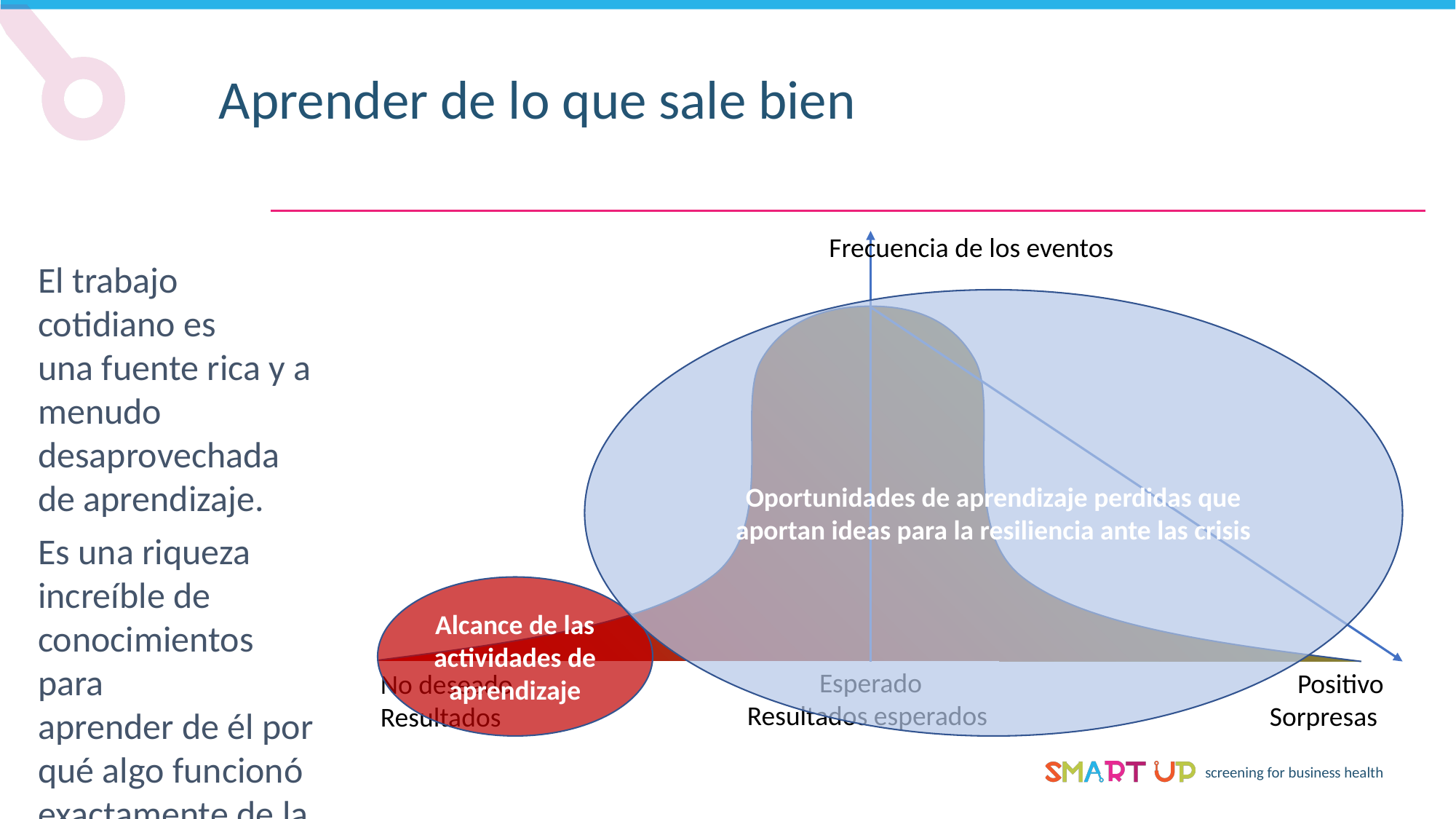

Aprender de lo que sale bien
Frecuencia de los eventos
El trabajo cotidiano es
una fuente rica y a menudo desaprovechada
de aprendizaje.
Es una riqueza increíble de conocimientos para
aprender de él por qué algo funcionó exactamente de la manera
funcionó.

Oportunidades de aprendizaje perdidas que aportan ideas para la resiliencia ante las crisis

Alcance de las actividades de aprendizaje
Esperado
Resultados esperados
Positivo
Sorpresas
No deseado
Resultados